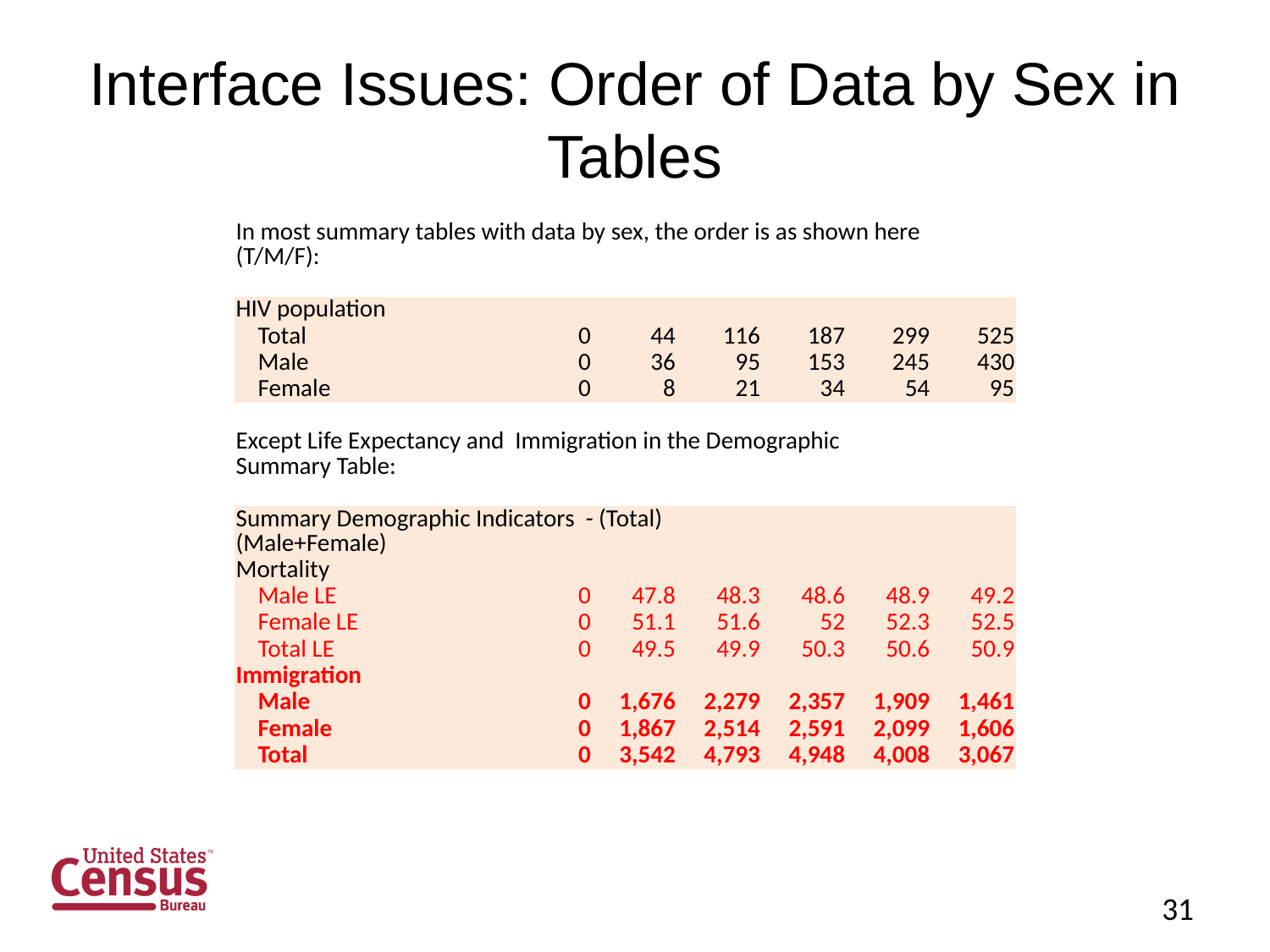

# Interface Issues: Order of Data by Sex in Tables
| In most summary tables with data by sex, the order is as shown here (T/M/F): |  |  |  |  |  |  |
| --- | --- | --- | --- | --- | --- | --- |
|  |  |  |  |  |  |  |
| HIV population |  |  |  |  |  |  |
| Total | 0 | 44 | 116 | 187 | 299 | 525 |
| Male | 0 | 36 | 95 | 153 | 245 | 430 |
| Female | 0 | 8 | 21 | 34 | 54 | 95 |
|  |  |  |  |  |  |  |
| Except Life Expectancy and Immigration in the Demographic Summary Table: |  |  |  |  |  |  |
|  |  |  |  |  |  |  |
| Summary Demographic Indicators - (Total) (Male+Female) |  |  |  |  |  |  |
| Mortality |  |  |  |  |  |  |
| Male LE | 0 | 47.8 | 48.3 | 48.6 | 48.9 | 49.2 |
| Female LE | 0 | 51.1 | 51.6 | 52 | 52.3 | 52.5 |
| Total LE | 0 | 49.5 | 49.9 | 50.3 | 50.6 | 50.9 |
| Immigration |  |  |  |  |  |  |
| Male | 0 | 1,676 | 2,279 | 2,357 | 1,909 | 1,461 |
| Female | 0 | 1,867 | 2,514 | 2,591 | 2,099 | 1,606 |
| Total | 0 | 3,542 | 4,793 | 4,948 | 4,008 | 3,067 |
31